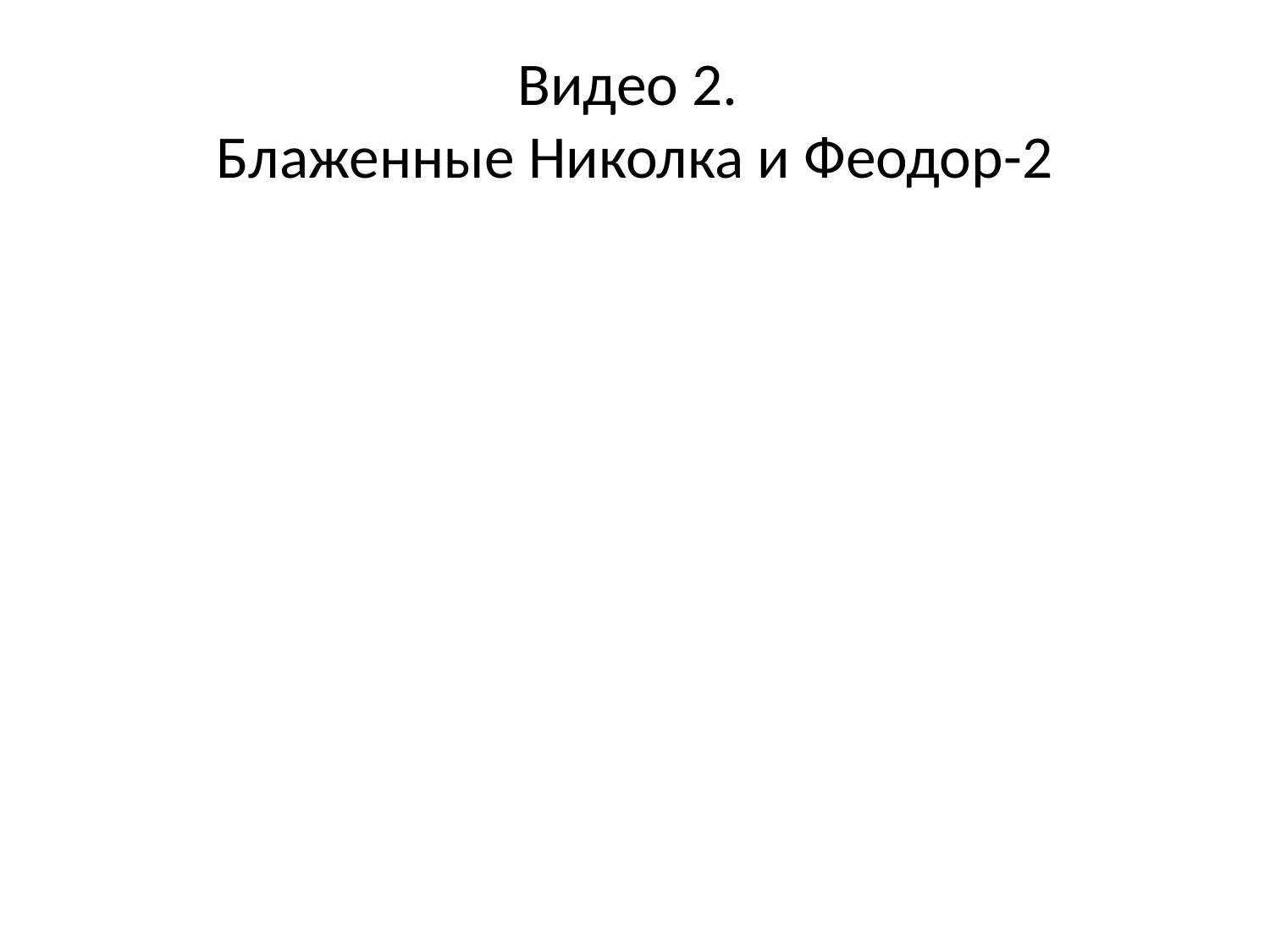

# Видео 2. Блаженные Николка и Феодор-2